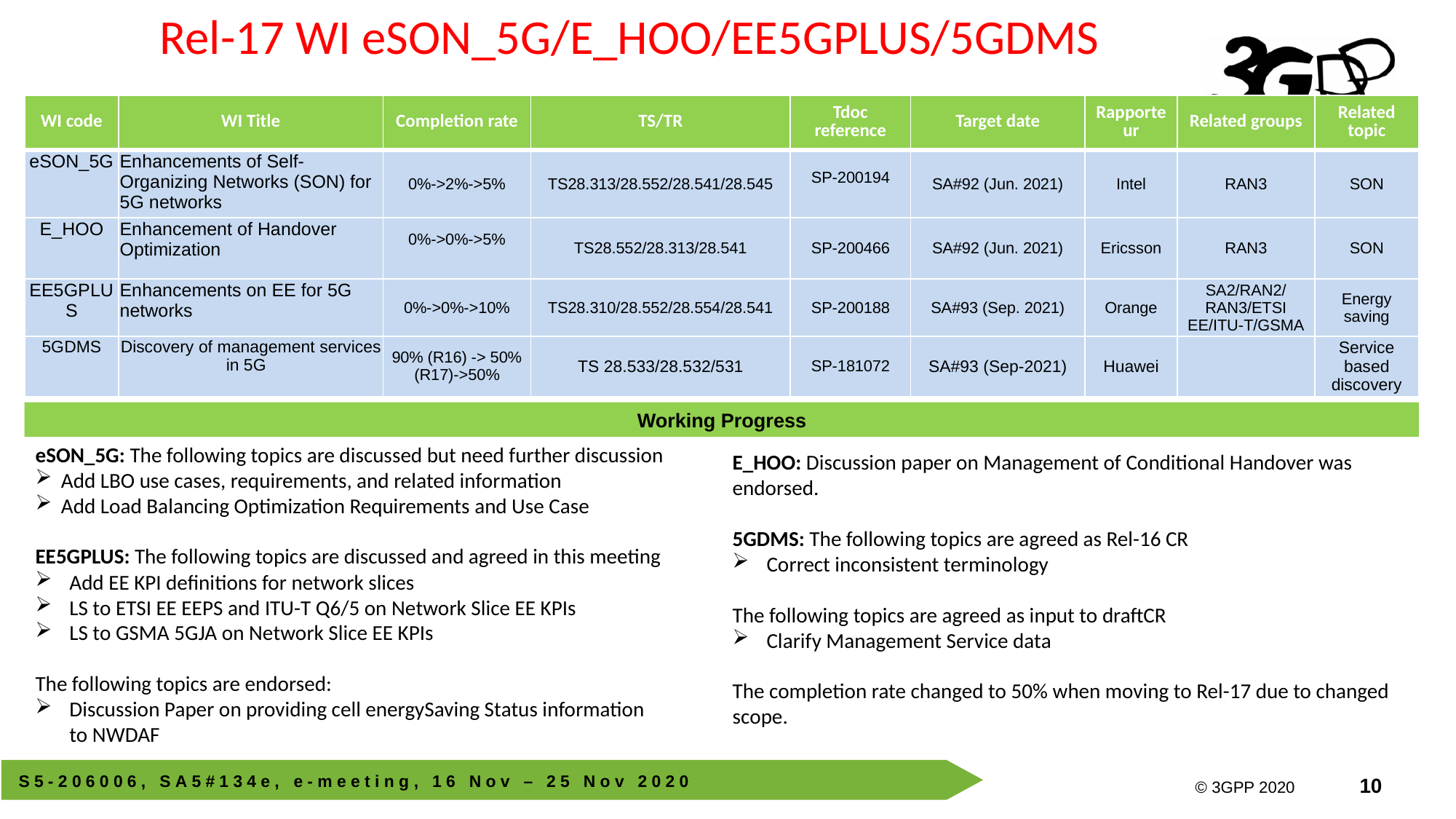

Rel-17 WI eSON_5G/E_HOO/EE5GPLUS/5GDMS
| WI code | WI Title | Completion rate | TS/TR | Tdoc reference | Target date | Rapporteur | Related groups | Related topic |
| --- | --- | --- | --- | --- | --- | --- | --- | --- |
| eSON\_5G | Enhancements of Self-Organizing Networks (SON) for 5G networks | 0%->2%->5% | TS28.313/28.552/28.541/28.545 | SP-200194 | SA#92 (Jun. 2021) | Intel | RAN3 | SON |
| E\_HOO | Enhancement of Handover Optimization | 0%->0%->5% | TS28.552/28.313/28.541 | SP-200466 | SA#92 (Jun. 2021) | Ericsson | RAN3 | SON |
| EE5GPLUS | Enhancements on EE for 5G networks | 0%->0%->10% | TS28.310/28.552/28.554/28.541 | SP-200188 | SA#93 (Sep. 2021) | Orange | SA2/RAN2/RAN3/ETSI EE/ITU-T/GSMA | Energy saving |
| 5GDMS | Discovery of management services in 5G | 90% (R16) -> 50% (R17)->50% | TS 28.533/28.532/531 | SP-181072 | SA#93 (Sep-2021) | Huawei |  | Service based discovery |
Working Progress
eSON_5G: The following topics are discussed but need further discussion
Add LBO use cases, requirements, and related information
Add Load Balancing Optimization Requirements and Use Case

EE5GPLUS: The following topics are discussed and agreed in this meeting
Add EE KPI definitions for network slices
LS to ETSI EE EEPS and ITU-T Q6/5 on Network Slice EE KPIs
LS to GSMA 5GJA on Network Slice EE KPIs

The following topics are endorsed:
Discussion Paper on providing cell energySaving Status information to NWDAF
E_HOO: Discussion paper on Management of Conditional Handover was endorsed.

5GDMS: The following topics are agreed as Rel-16 CR
Correct inconsistent terminology

The following topics are agreed as input to draftCR
Clarify Management Service data

The completion rate changed to 50% when moving to Rel-17 due to changed scope.